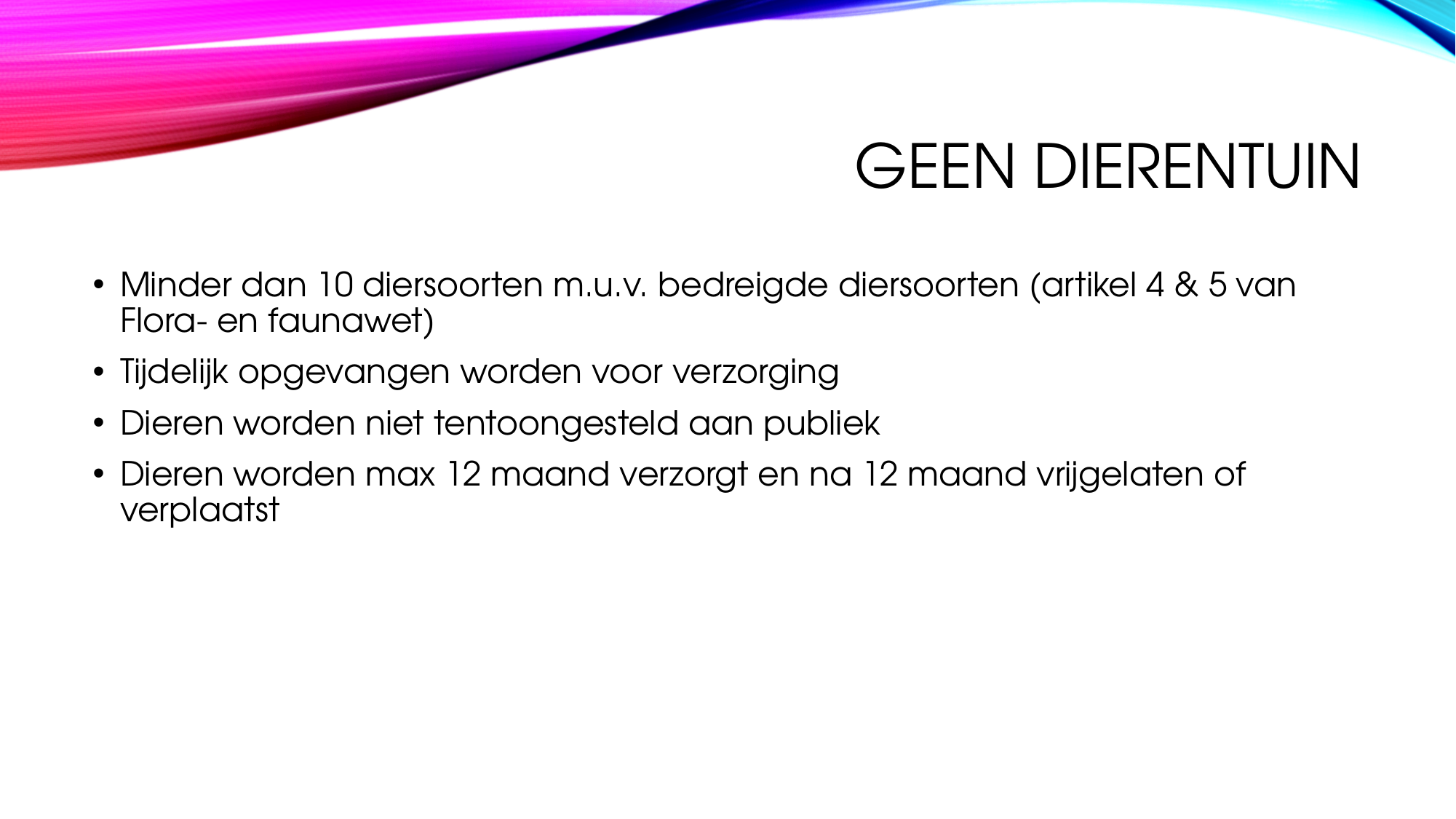

# Geen dierentuin
Minder dan 10 diersoorten m.u.v. bedreigde diersoorten (artikel 4 & 5 van Flora- en faunawet)
Tijdelijk opgevangen worden voor verzorging
Dieren worden niet tentoongesteld aan publiek
Dieren worden max 12 maand verzorgt en na 12 maand vrijgelaten of verplaatst